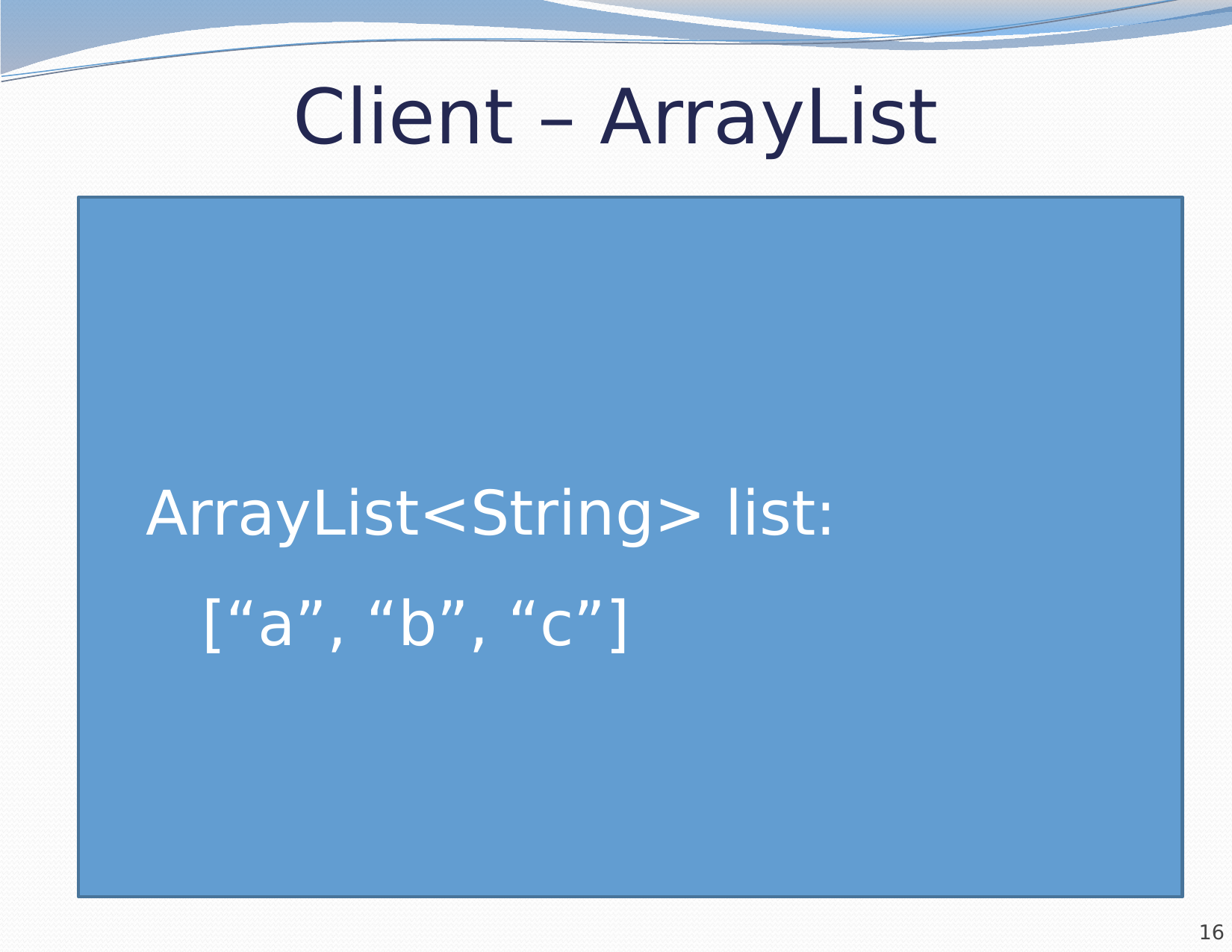

# Client – ArrayList
ArrayList<String> list:
[“a”, “b”, “c”]